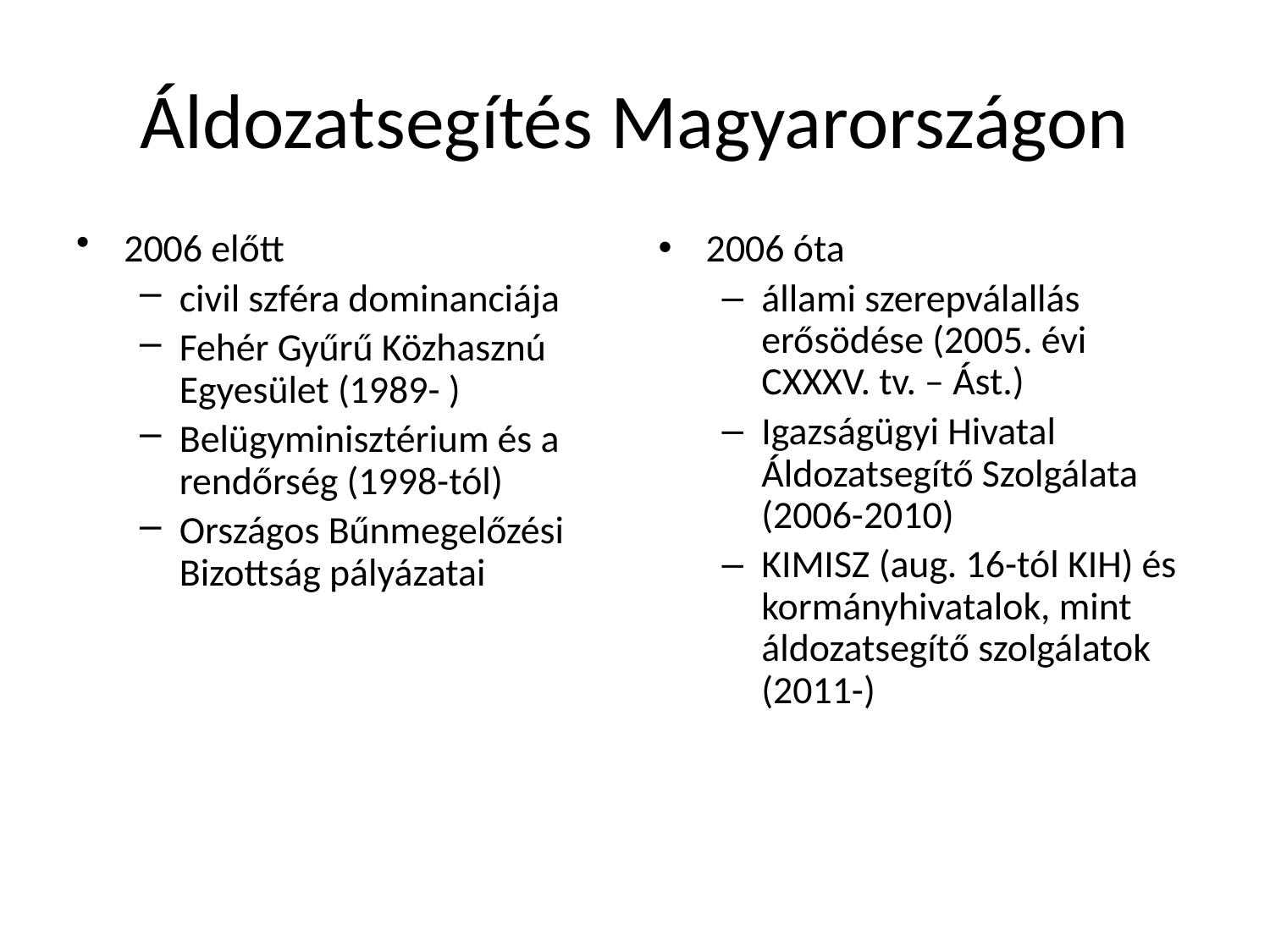

# Áldozatsegítés Magyarországon
2006 előtt
civil szféra dominanciája
Fehér Gyűrű Közhasznú Egyesület (1989- )
Belügyminisztérium és a rendőrség (1998-tól)
Országos Bűnmegelőzési Bizottság pályázatai

2006 óta
állami szerepválallás erősödése (2005. évi CXXXV. tv. – Ást.)
Igazságügyi Hivatal Áldozatsegítő Szolgálata (2006-2010)
KIMISZ (aug. 16-tól KIH) és kormányhivatalok, mint áldozatsegítő szolgálatok (2011-)